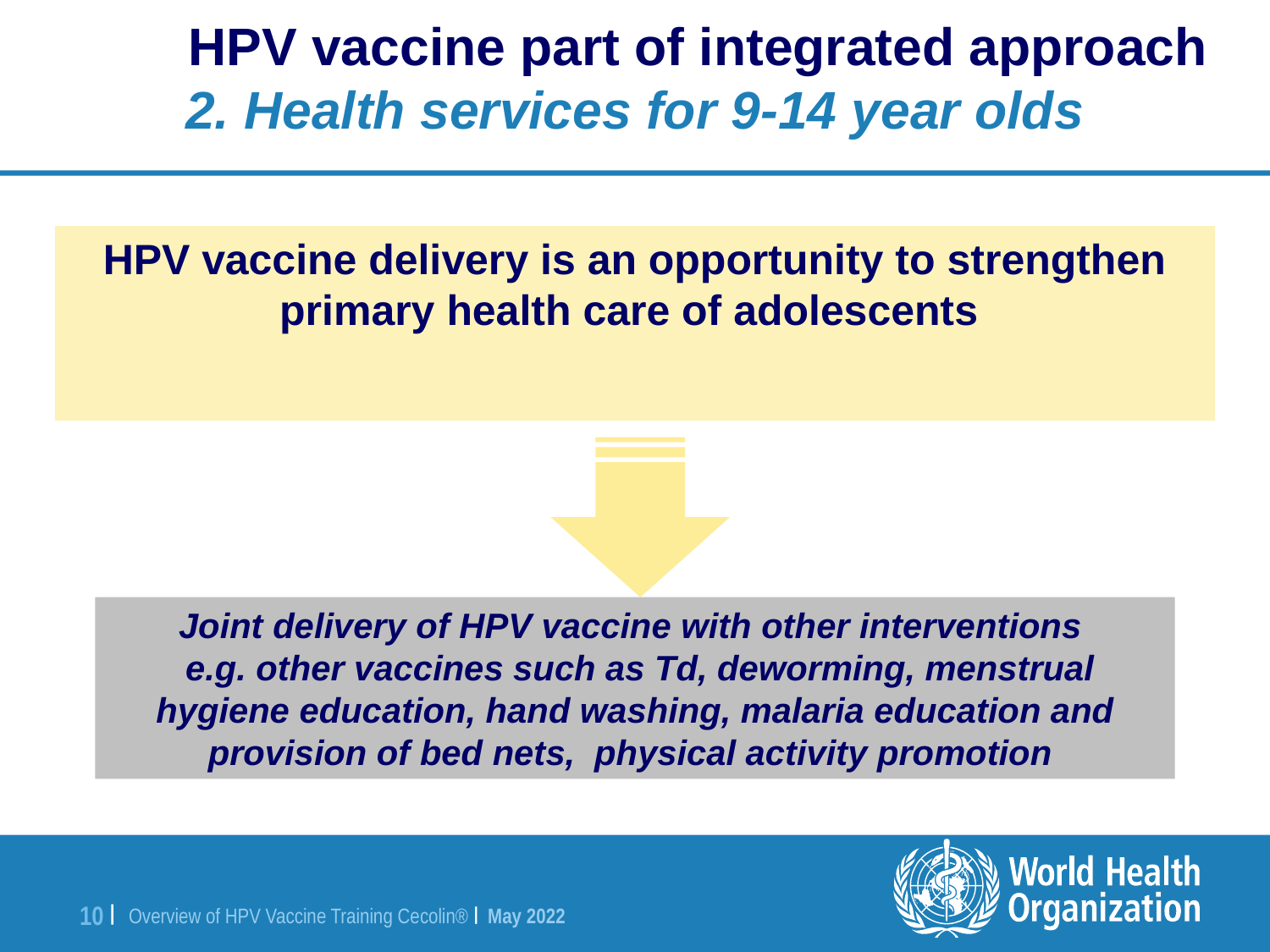

HPV vaccine part of integrated approach
2. Health services for 9-14 year olds
HPV vaccine delivery is an opportunity to strengthen primary health care of adolescents

Joint delivery of HPV vaccine with other interventions
 e.g. other vaccines such as Td, deworming, menstrual hygiene education, hand washing, malaria education and provision of bed nets,  physical activity promotion